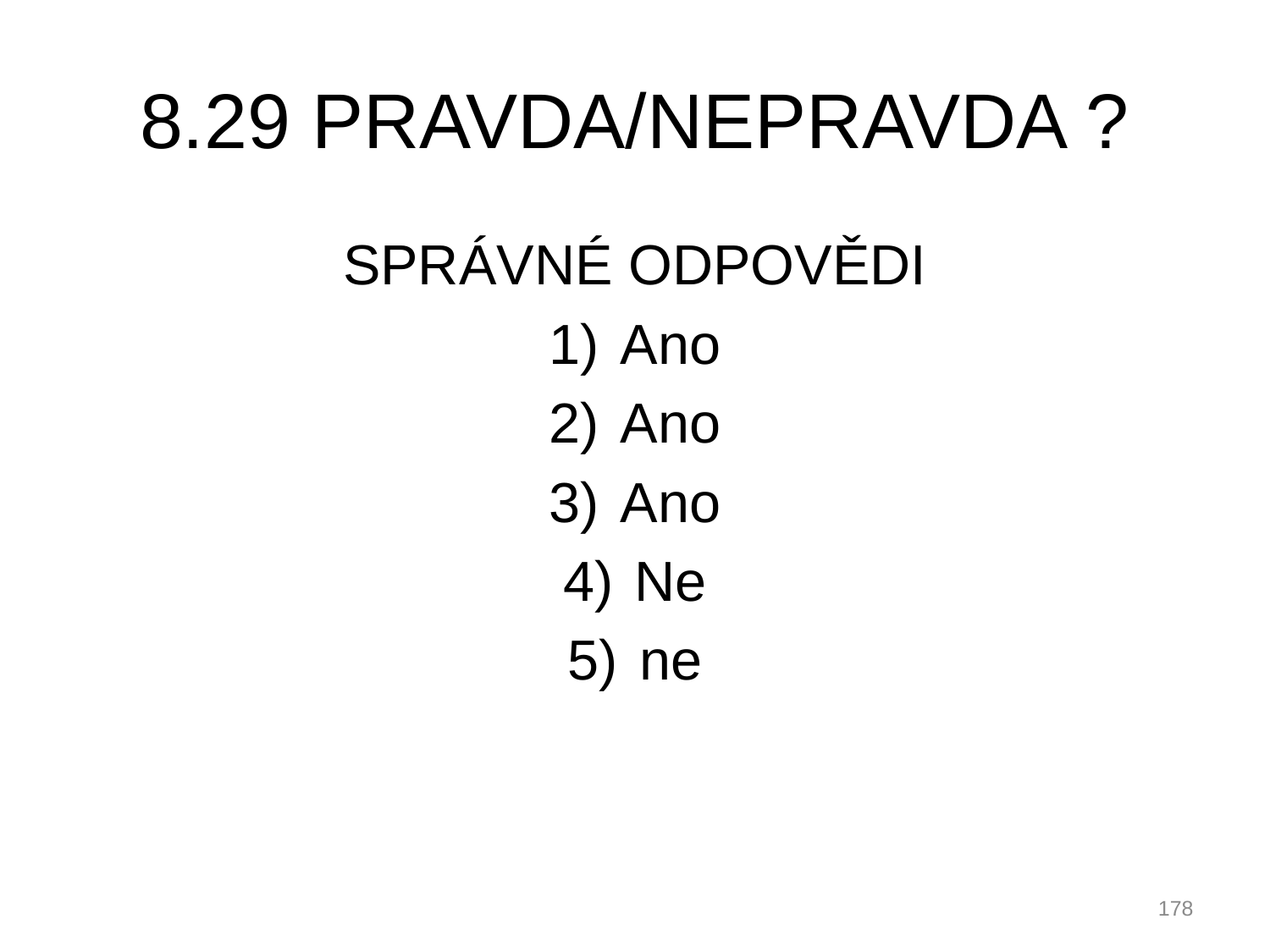

# 8.29 PRAVDA/NEPRAVDA ?
SPRÁVNÉ ODPOVĚDI
Ano
Ano
Ano
Ne
ne
178